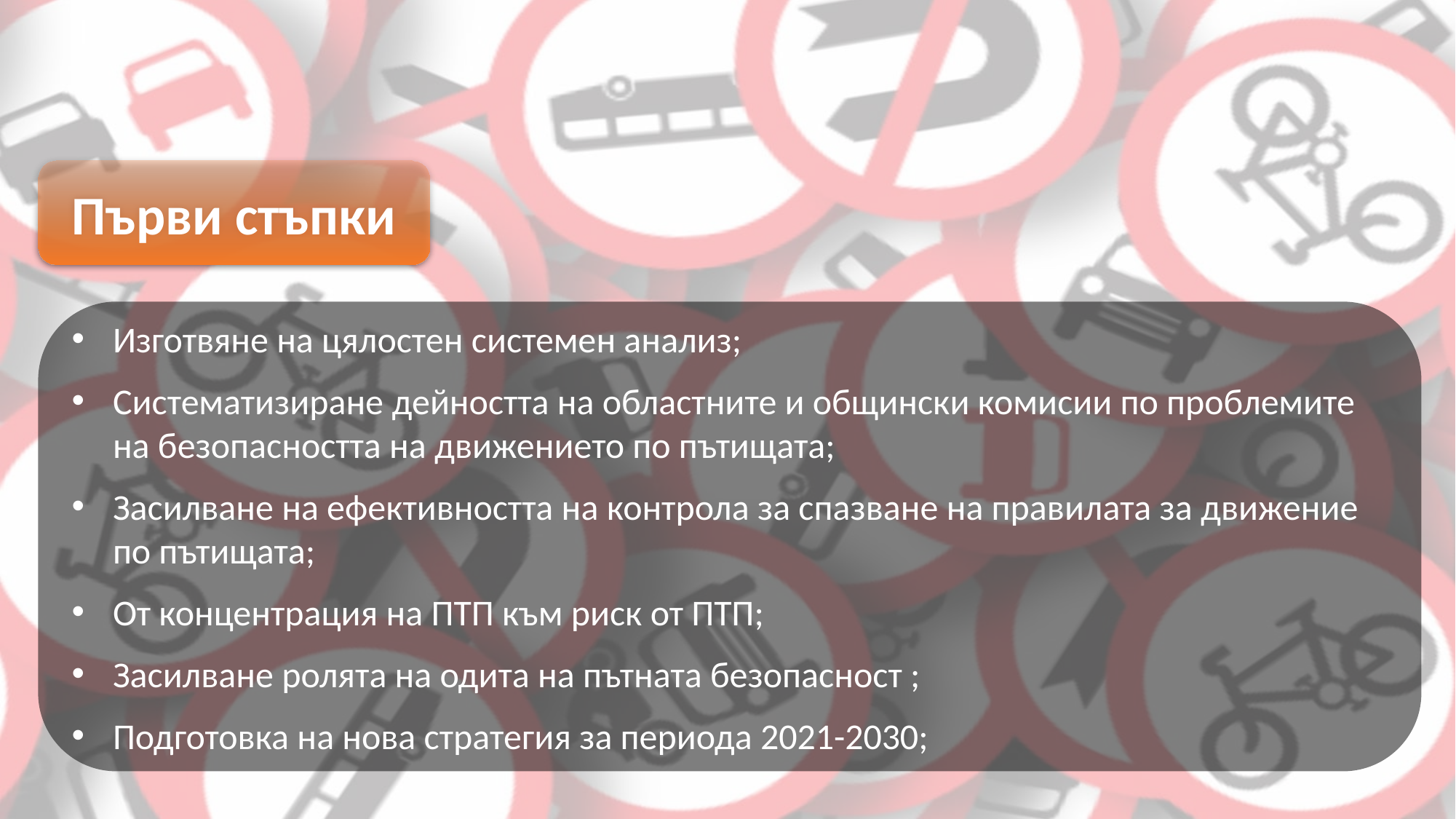

Първи стъпки
Изготвяне на цялостен системен анализ;
Систематизиране дейността на областните и общински комисии по проблемите на безопасността на движението по пътищата;
Засилване на ефективността на контрола за спазване на правилата за движение по пътищата;
От концентрация на ПТП към риск от ПТП;
Засилване ролята на одита на пътната безопасност ;
Подготовка на нова стратегия за периода 2021-2030;